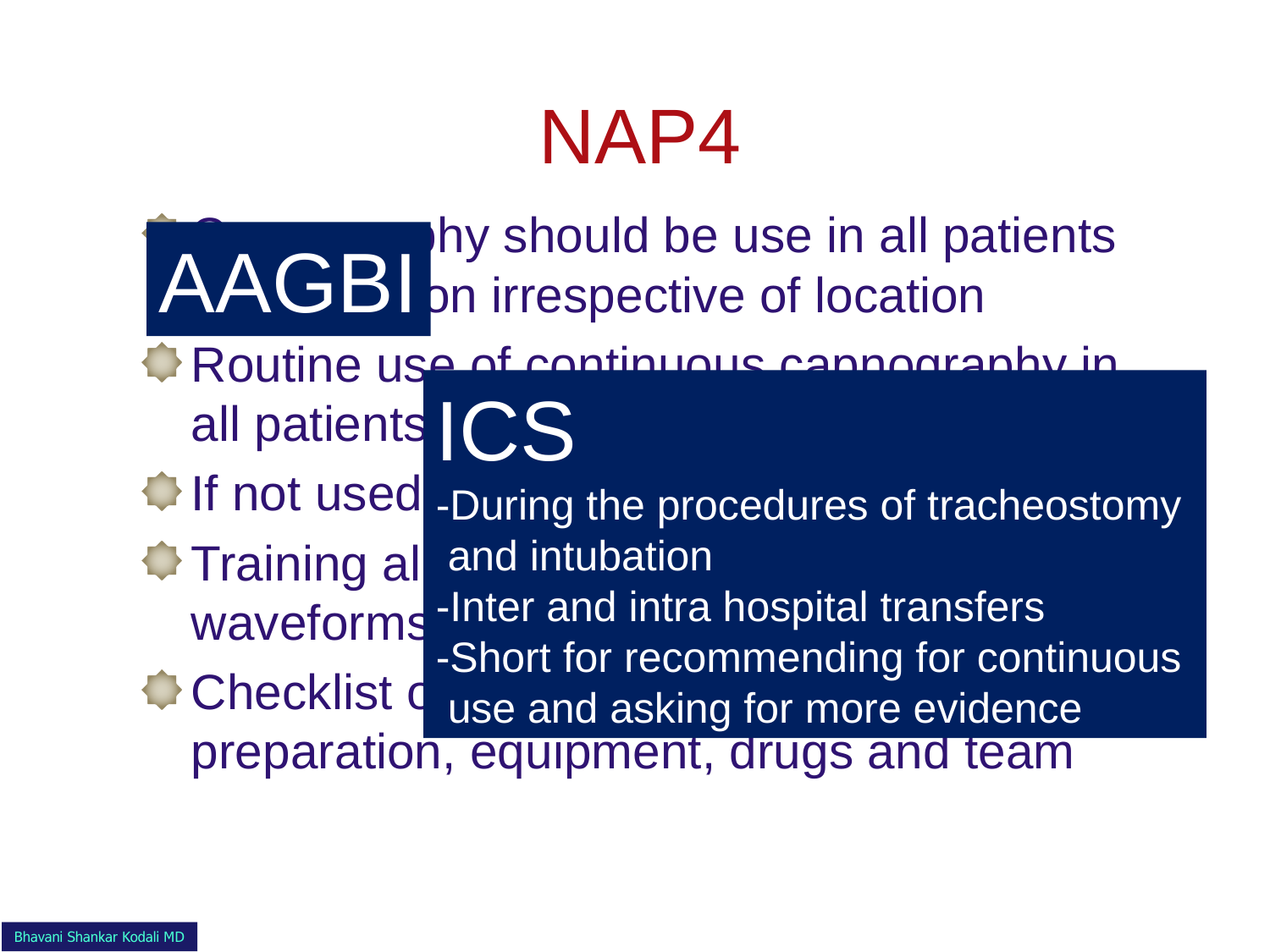

# NAP4
Capnography should be use in all patients for intubation irrespective of location
Routine use of continuous capnography in all patients intubated or with tracheostomy
If not used, state clinical reason
Training all staff identification of abnormal waveforms
Checklist of intubation and tracheostomy - preparation, equipment, drugs and team
AAGBI
ICS
-During the procedures of tracheostomy
 and intubation
-Inter and intra hospital transfers
-Short for recommending for continuous
 use and asking for more evidence
Bhavani Shankar Kodali MD